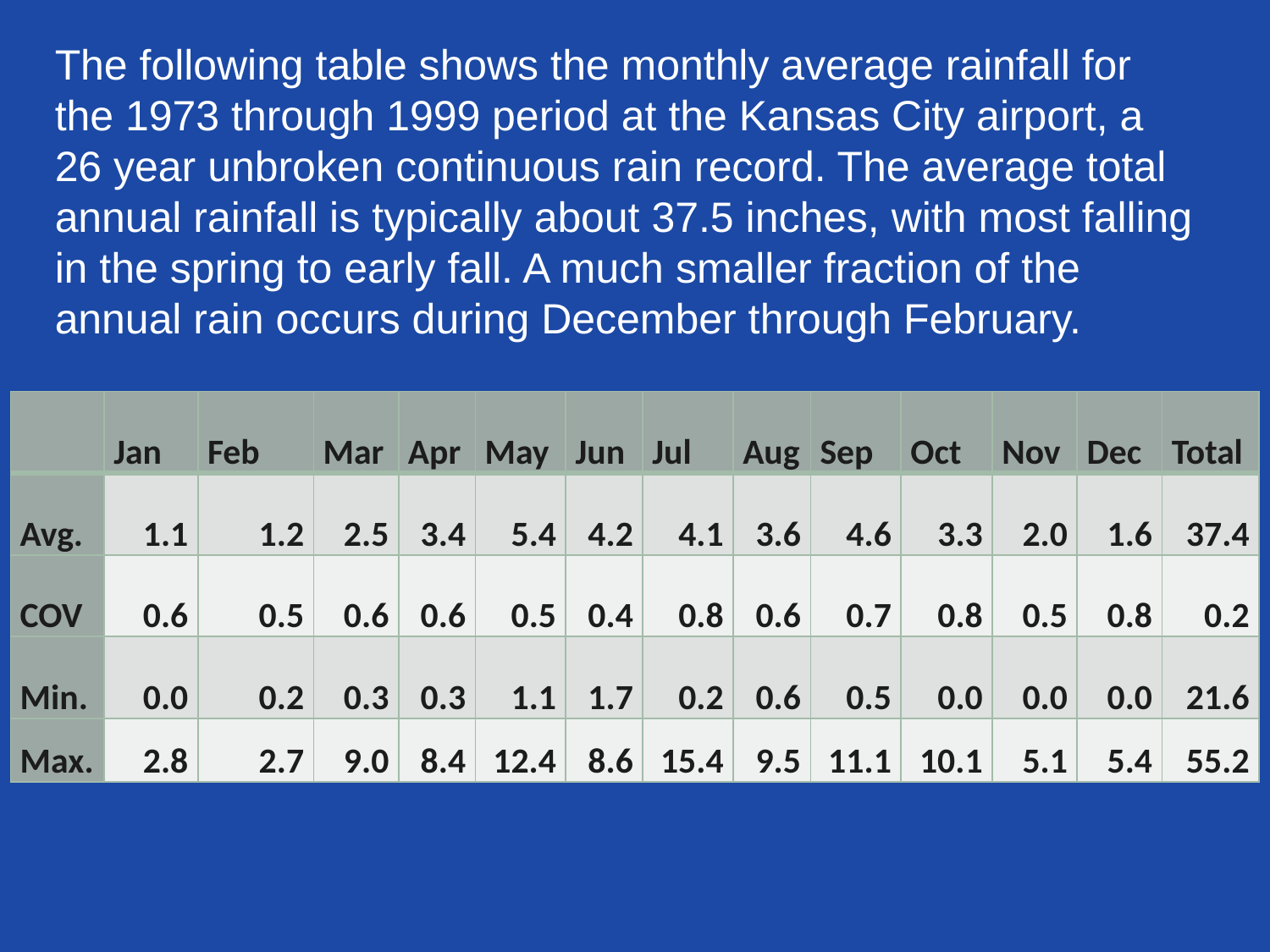

The following table shows the monthly average rainfall for the 1973 through 1999 period at the Kansas City airport, a 26 year unbroken continuous rain record. The average total annual rainfall is typically about 37.5 inches, with most falling in the spring to early fall. A much smaller fraction of the annual rain occurs during December through February.
|  | Jan | Feb | Mar | Apr | May | Jun | Jul | Aug | Sep | Oct | Nov | Dec | Total |
| --- | --- | --- | --- | --- | --- | --- | --- | --- | --- | --- | --- | --- | --- |
| Avg. | 1.1 | 1.2 | 2.5 | 3.4 | 5.4 | 4.2 | 4.1 | 3.6 | 4.6 | 3.3 | 2.0 | 1.6 | 37.4 |
| COV | 0.6 | 0.5 | 0.6 | 0.6 | 0.5 | 0.4 | 0.8 | 0.6 | 0.7 | 0.8 | 0.5 | 0.8 | 0.2 |
| Min. | 0.0 | 0.2 | 0.3 | 0.3 | 1.1 | 1.7 | 0.2 | 0.6 | 0.5 | 0.0 | 0.0 | 0.0 | 21.6 |
| Max. | 2.8 | 2.7 | 9.0 | 8.4 | 12.4 | 8.6 | 15.4 | 9.5 | 11.1 | 10.1 | 5.1 | 5.4 | 55.2 |